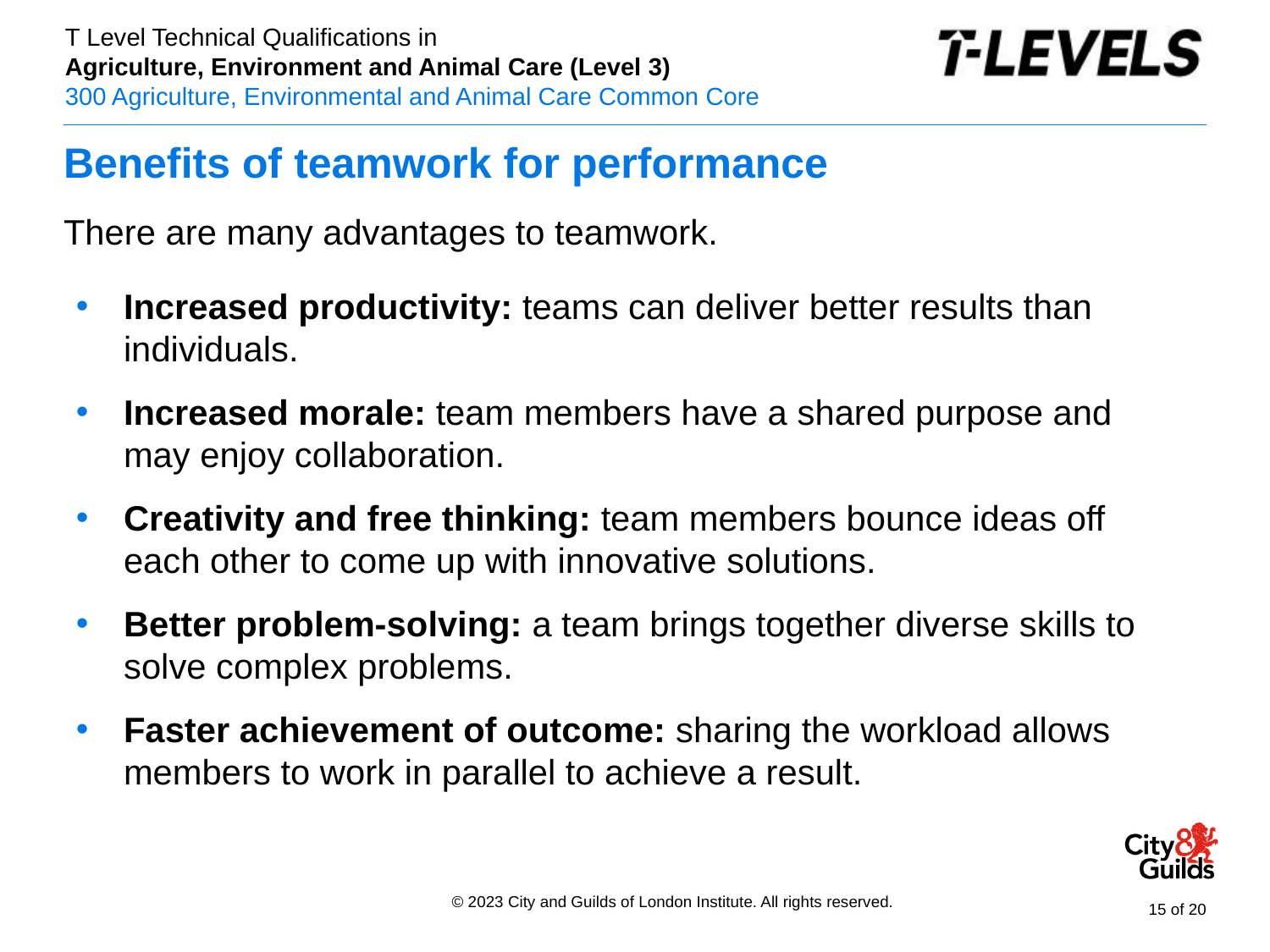

# Benefits of teamwork for performance
There are many advantages to teamwork.

Increased productivity: teams can deliver better results than individuals.
Increased morale: team members have a shared purpose and may enjoy collaboration.
Creativity and free thinking: team members bounce ideas off each other to come up with innovative solutions.
Better problem-solving: a team brings together diverse skills to solve complex problems.
Faster achievement of outcome: sharing the workload allows members to work in parallel to achieve a result.